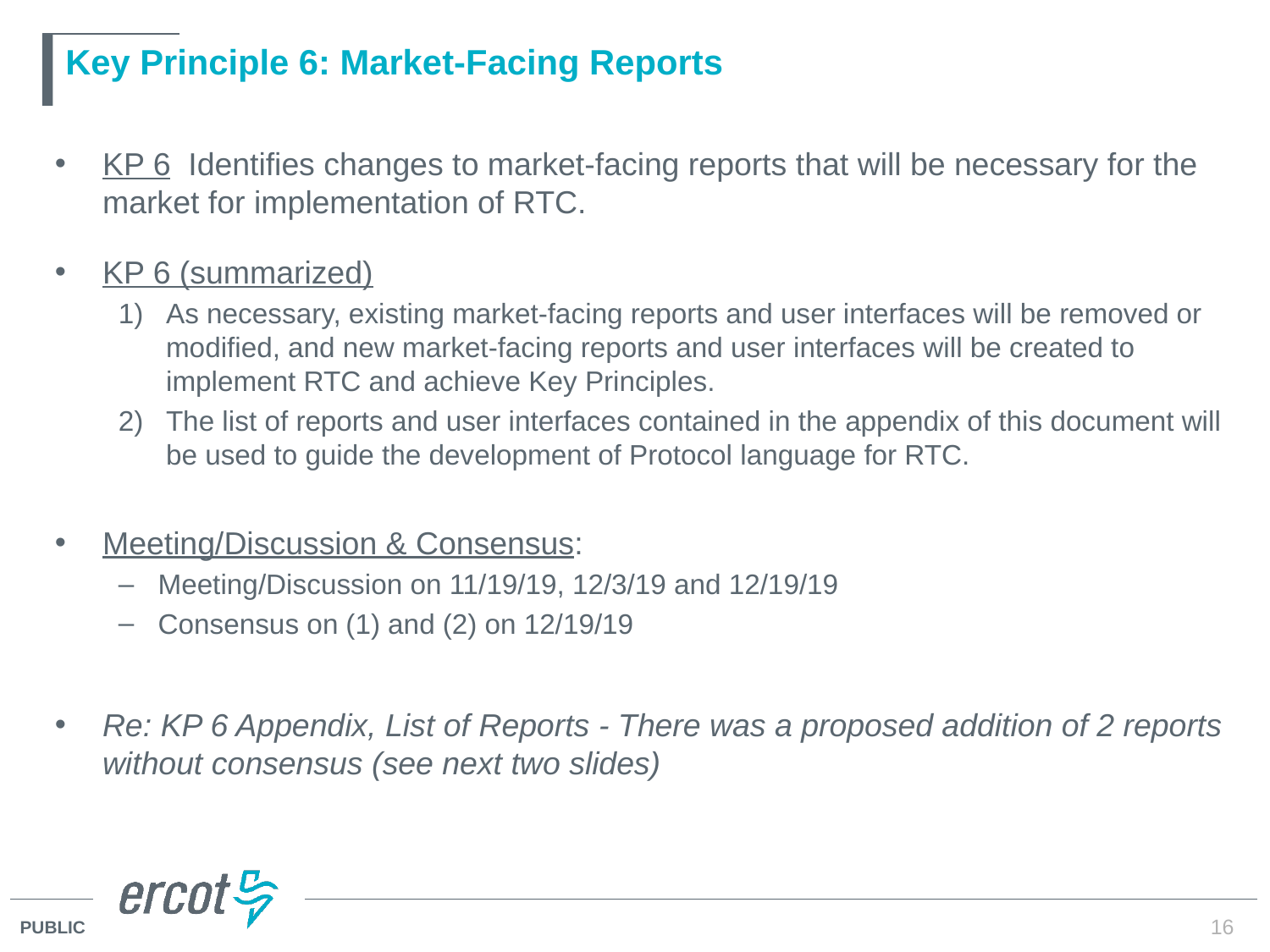

# Key Principle 6: Market-Facing Reports
KP 6  Identifies changes to market-facing reports that will be necessary for the market for implementation of RTC.

KP 6 (summarized)
As necessary, existing market-facing reports and user interfaces will be removed or modified, and new market-facing reports and user interfaces will be created to implement RTC and achieve Key Principles.
The list of reports and user interfaces contained in the appendix of this document will be used to guide the development of Protocol language for RTC.

Meeting/Discussion & Consensus:
Meeting/Discussion on 11/19/19, 12/3/19 and 12/19/19
Consensus on (1) and (2) on 12/19/19

Re: KP 6 Appendix, List of Reports - There was a proposed addition of 2 reports without consensus (see next two slides)
16